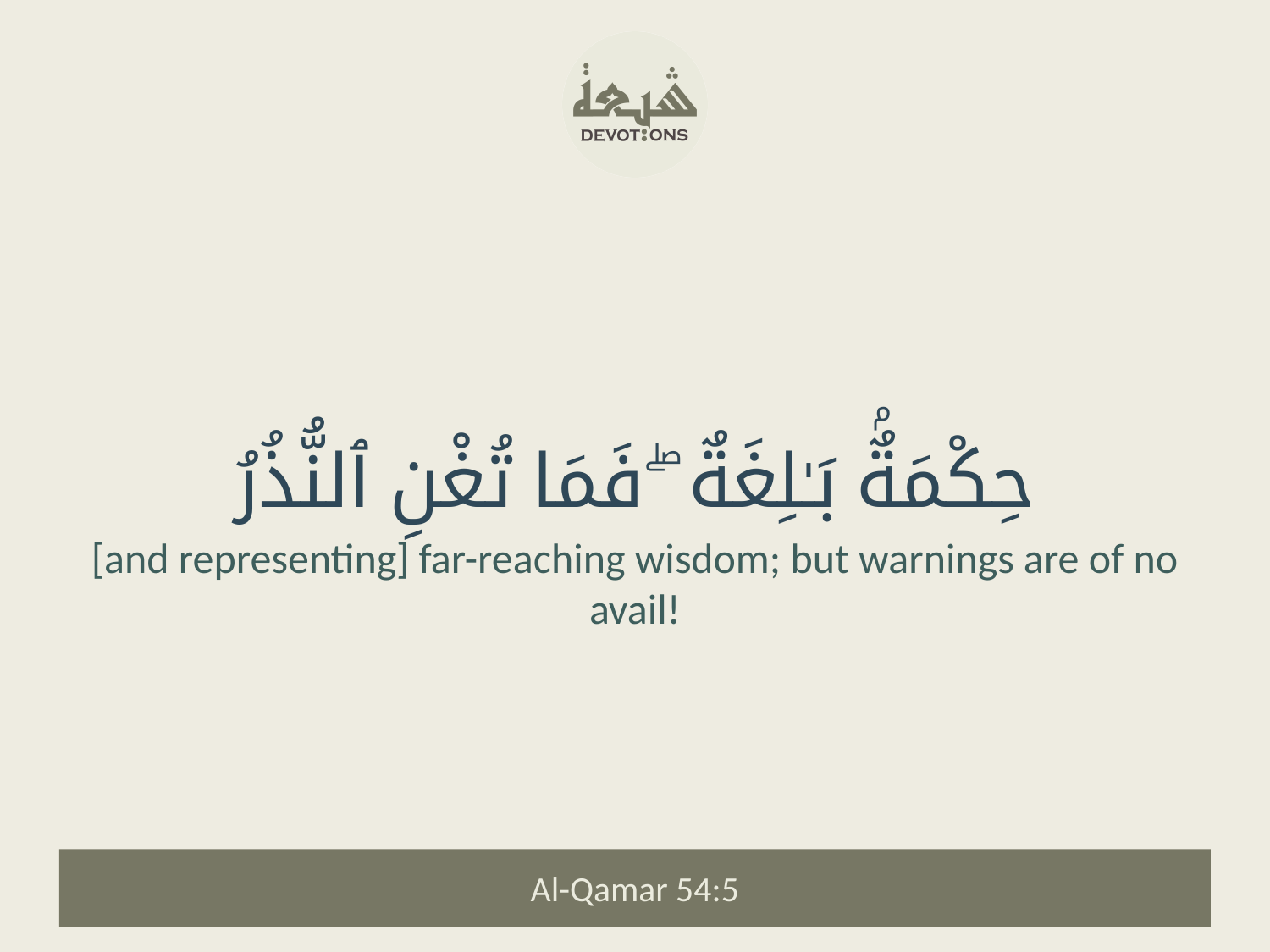

حِكْمَةٌۢ بَـٰلِغَةٌ ۖ فَمَا تُغْنِ ٱلنُّذُرُ
[and representing] far-reaching wisdom; but warnings are of no avail!
Al-Qamar 54:5